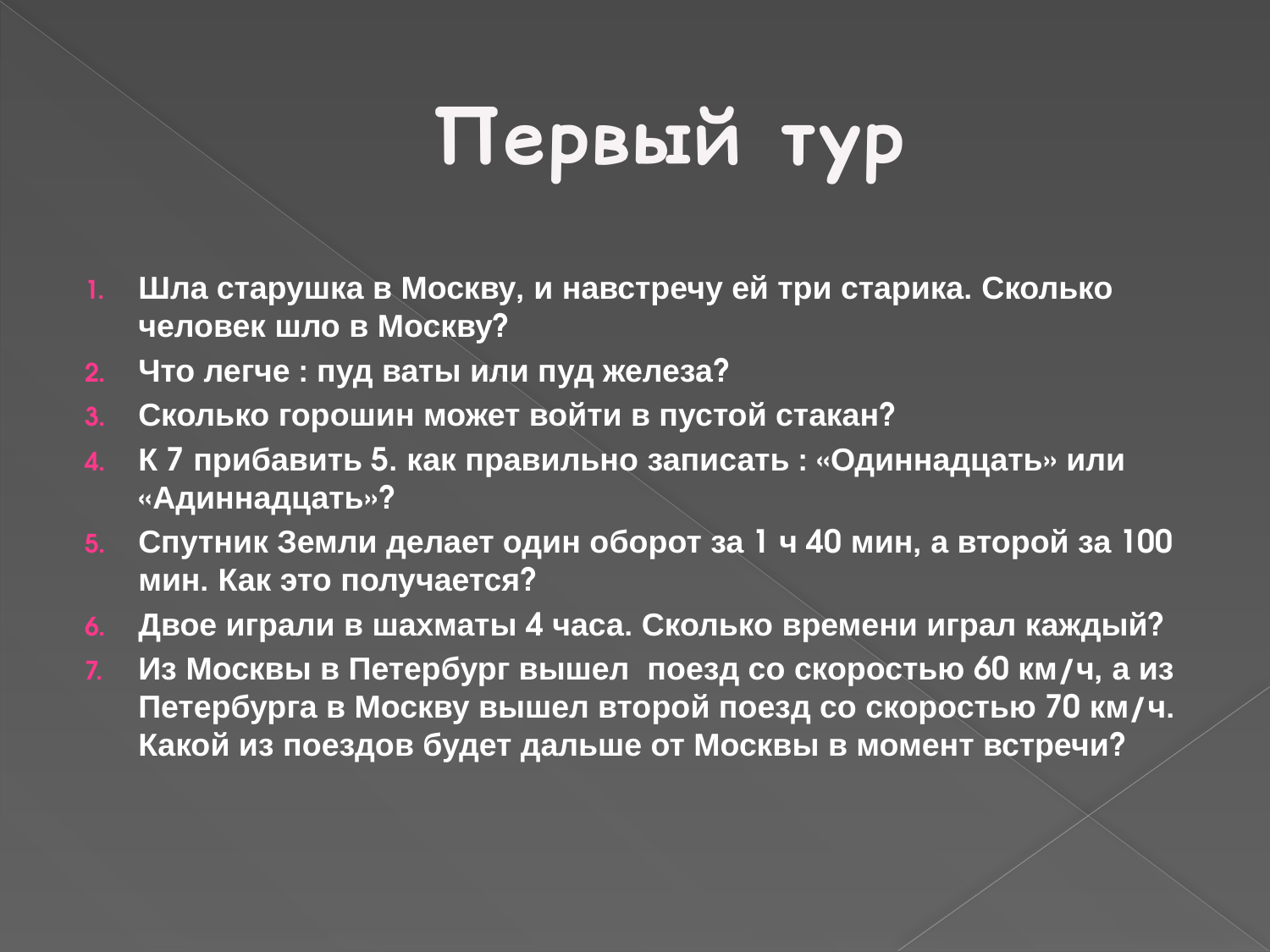

# Первый тур
Шла старушка в Москву, и навстречу ей три старика. Сколько человек шло в Москву?
Что легче : пуд ваты или пуд железа?
Сколько горошин может войти в пустой стакан?
К 7 прибавить 5. как правильно записать : «Одиннадцать» или «Адиннадцать»?
Спутник Земли делает один оборот за 1 ч 40 мин, а второй за 100 мин. Как это получается?
Двое играли в шахматы 4 часа. Сколько времени играл каждый?
Из Москвы в Петербург вышел  поезд со скоростью 60 км/ч, а из Петербурга в Москву вышел второй поезд со скоростью 70 км/ч. Какой из поездов будет дальше от Москвы в момент встречи?